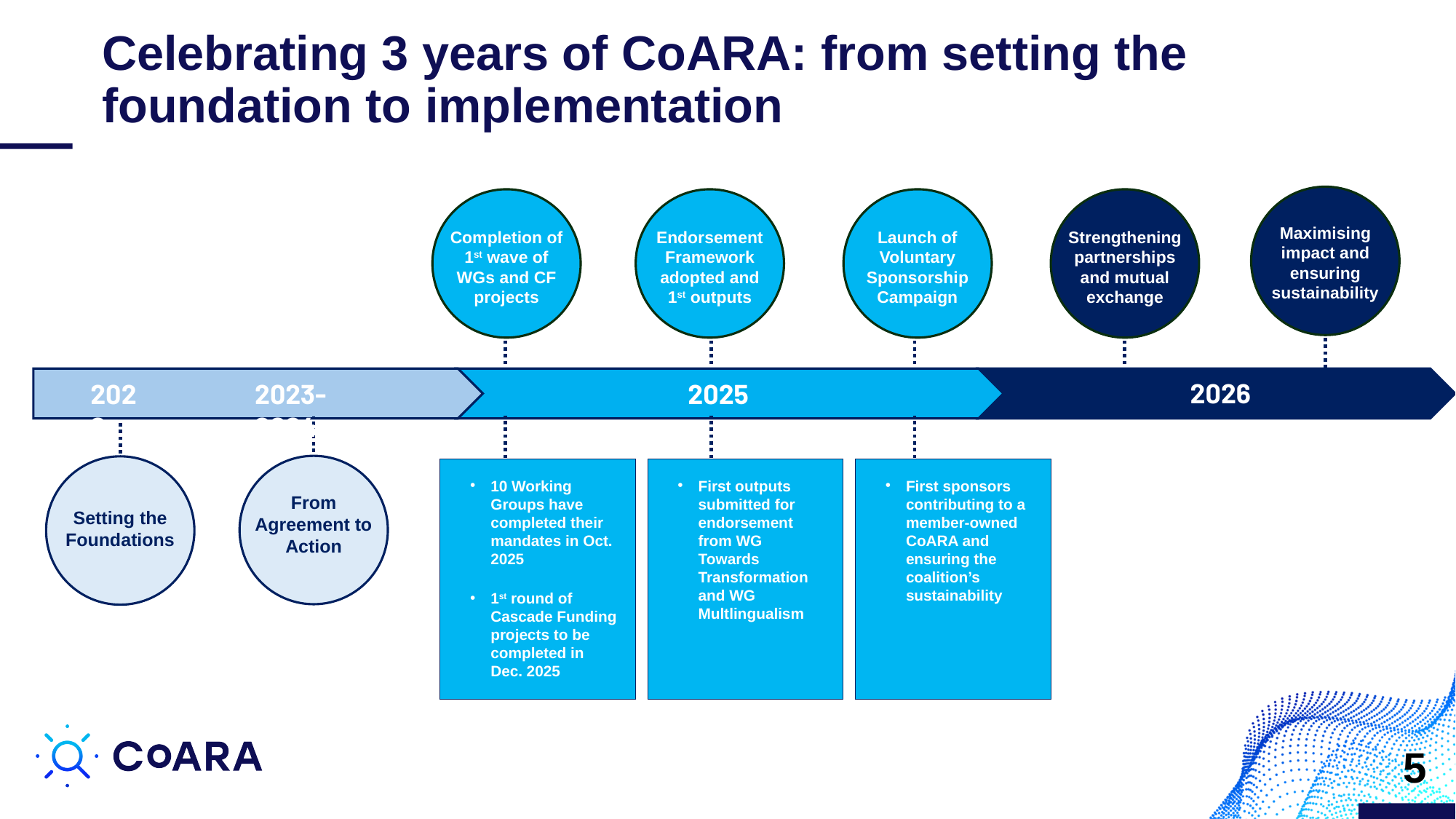

# Celebrating 3 years of CoARA: from setting the foundation to implementation

Maximising impact and ensuring sustainability
Completion of 1st wave of WGs and CF projects
Endorsement Framework adopted and 1st outputs
Launch of Voluntary Sponsorship Campaign
Strengthening partnerships and mutual exchange
Streamlining resources and building consensus

2026
2022
2023-2024
2025

10 Working Groups have completed their mandates in Oct. 2025
1st round of Cascade Funding projects to be completed in Dec. 2025
First outputs submitted for endorsement from WG Towards Transformation and WG Multlingualism
First sponsors contributing to a member-owned CoARA and ensuring the coalition’s sustainability
From Agreement to Action
Setting the Foundations
5